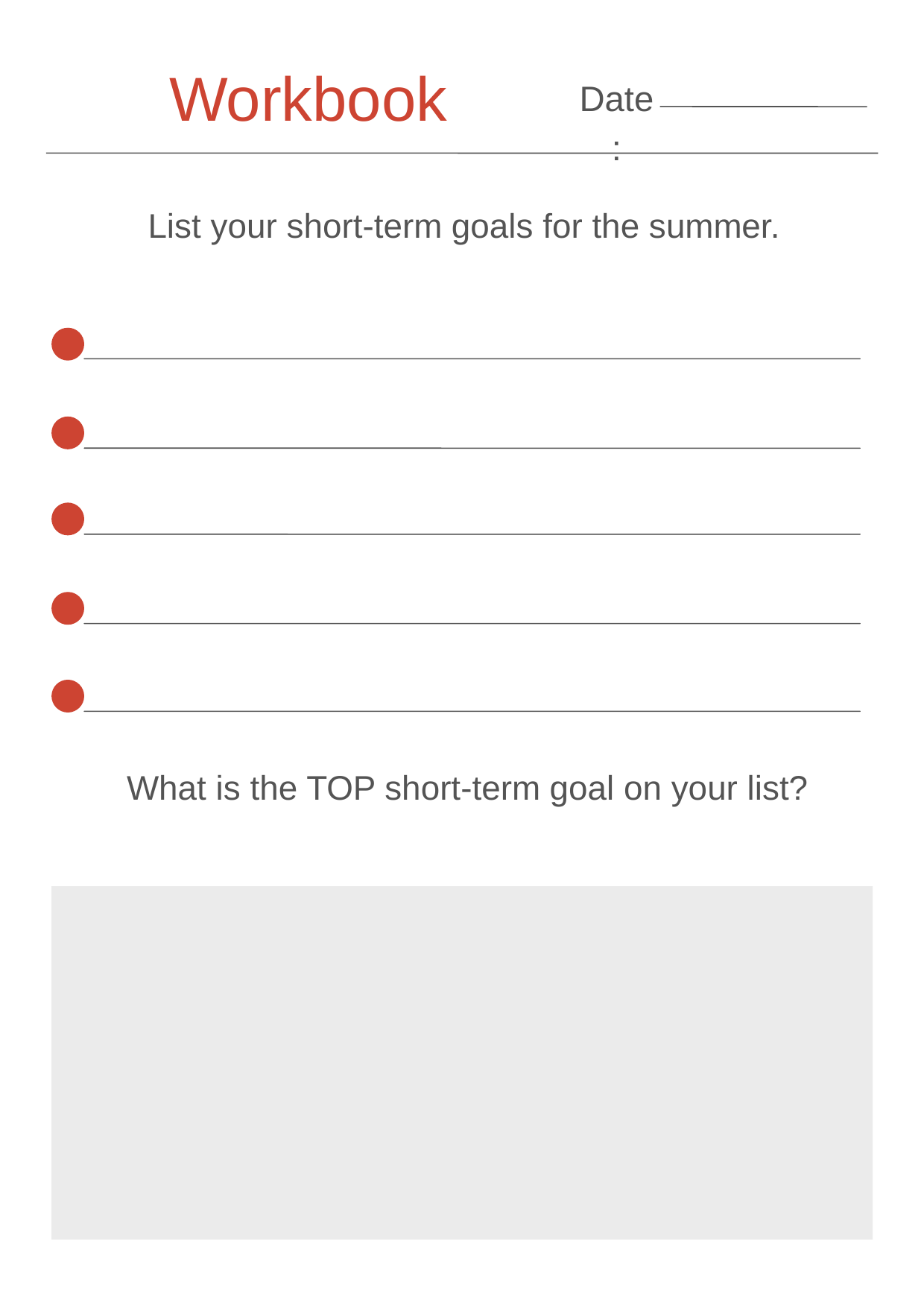

Workbook
Date:

List your short-term goals for the summer.

What is the TOP short-term goal on your list?